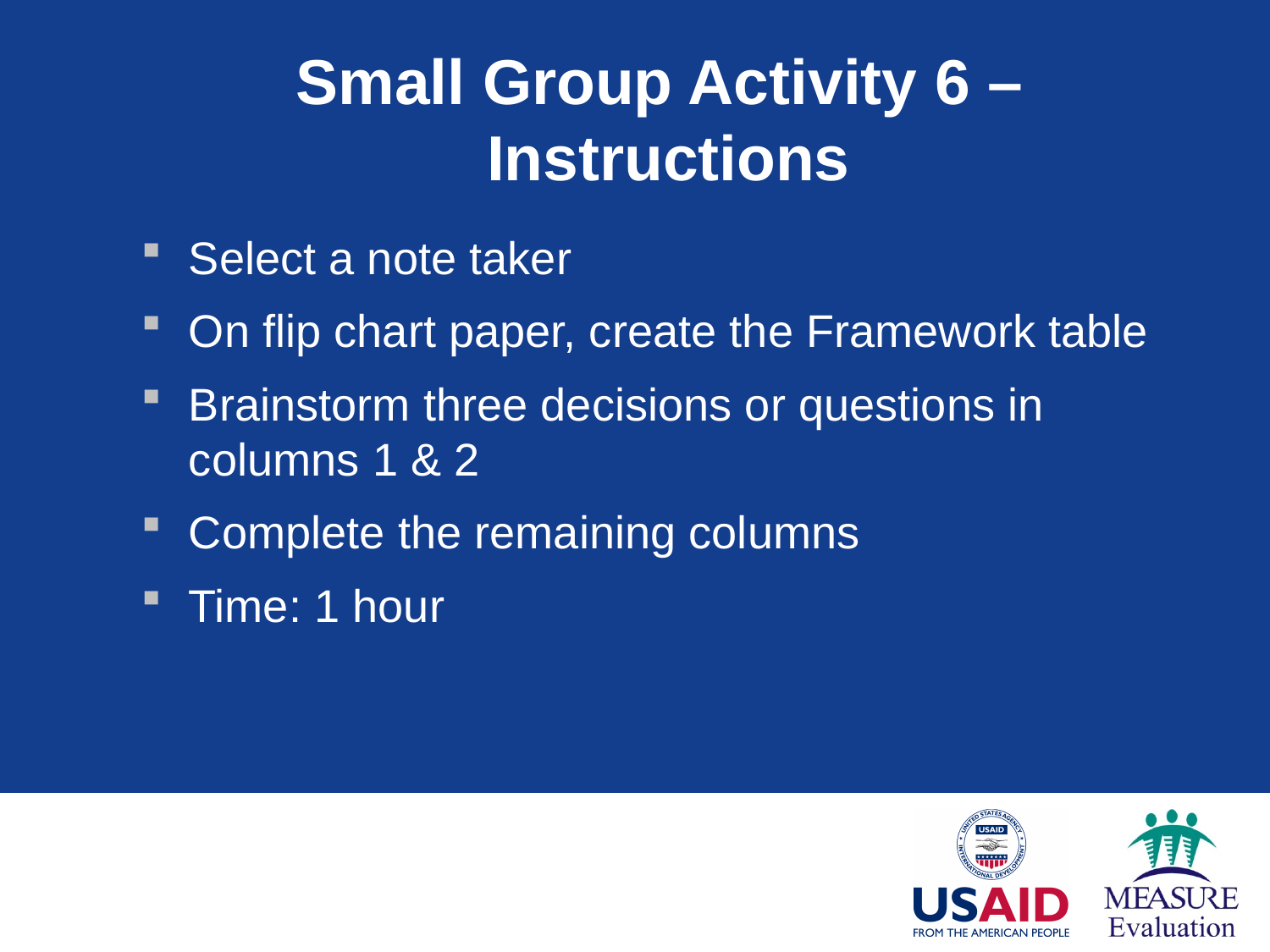

# Small Group Activity 6 –  Instructions
Select a note taker
On flip chart paper, create the Framework table
Brainstorm three decisions or questions in columns 1 & 2
Complete the remaining columns
Time: 1 hour